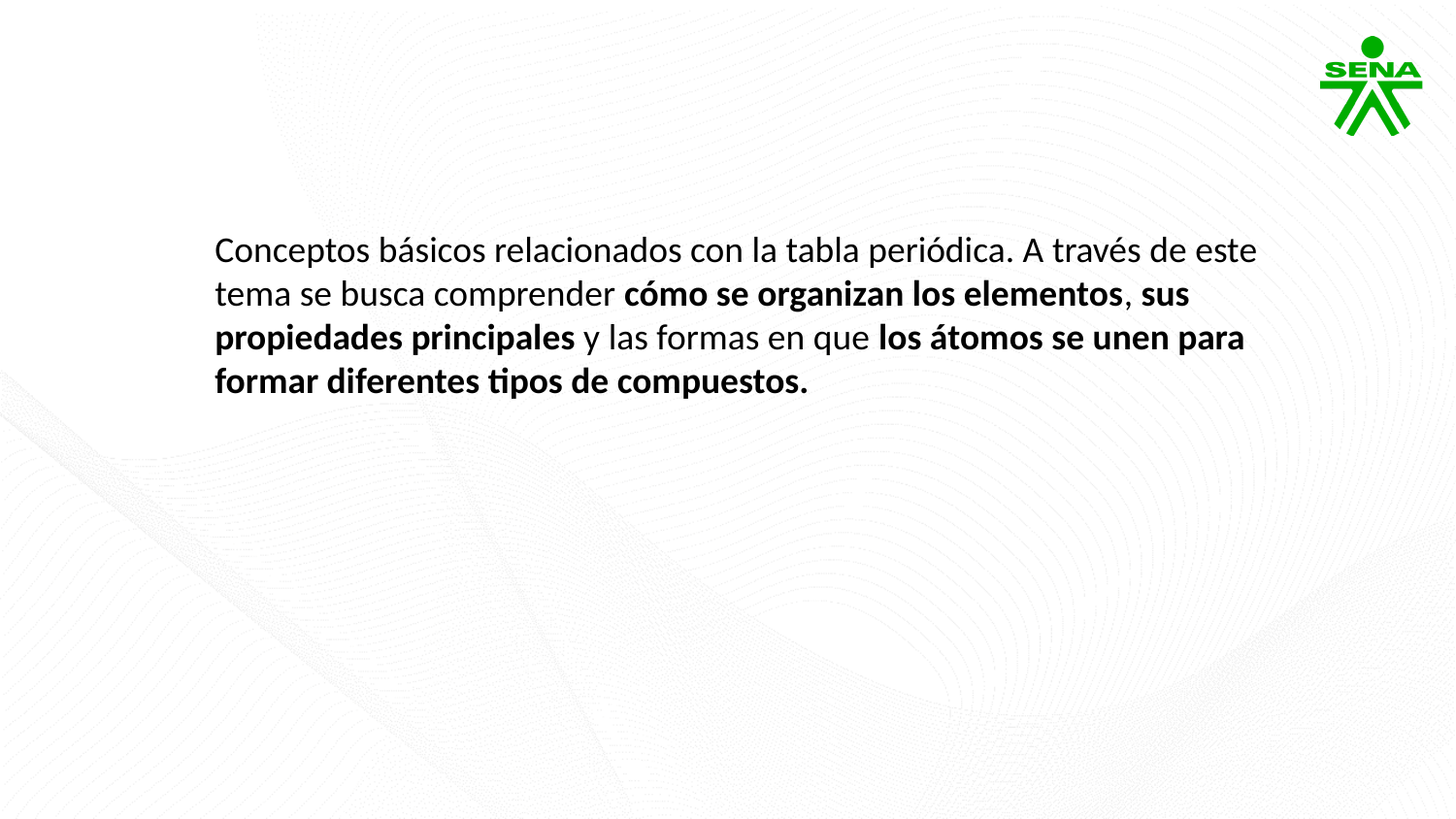

Conceptos básicos relacionados con la tabla periódica. A través de este tema se busca comprender cómo se organizan los elementos, sus propiedades principales y las formas en que los átomos se unen para formar diferentes tipos de compuestos.